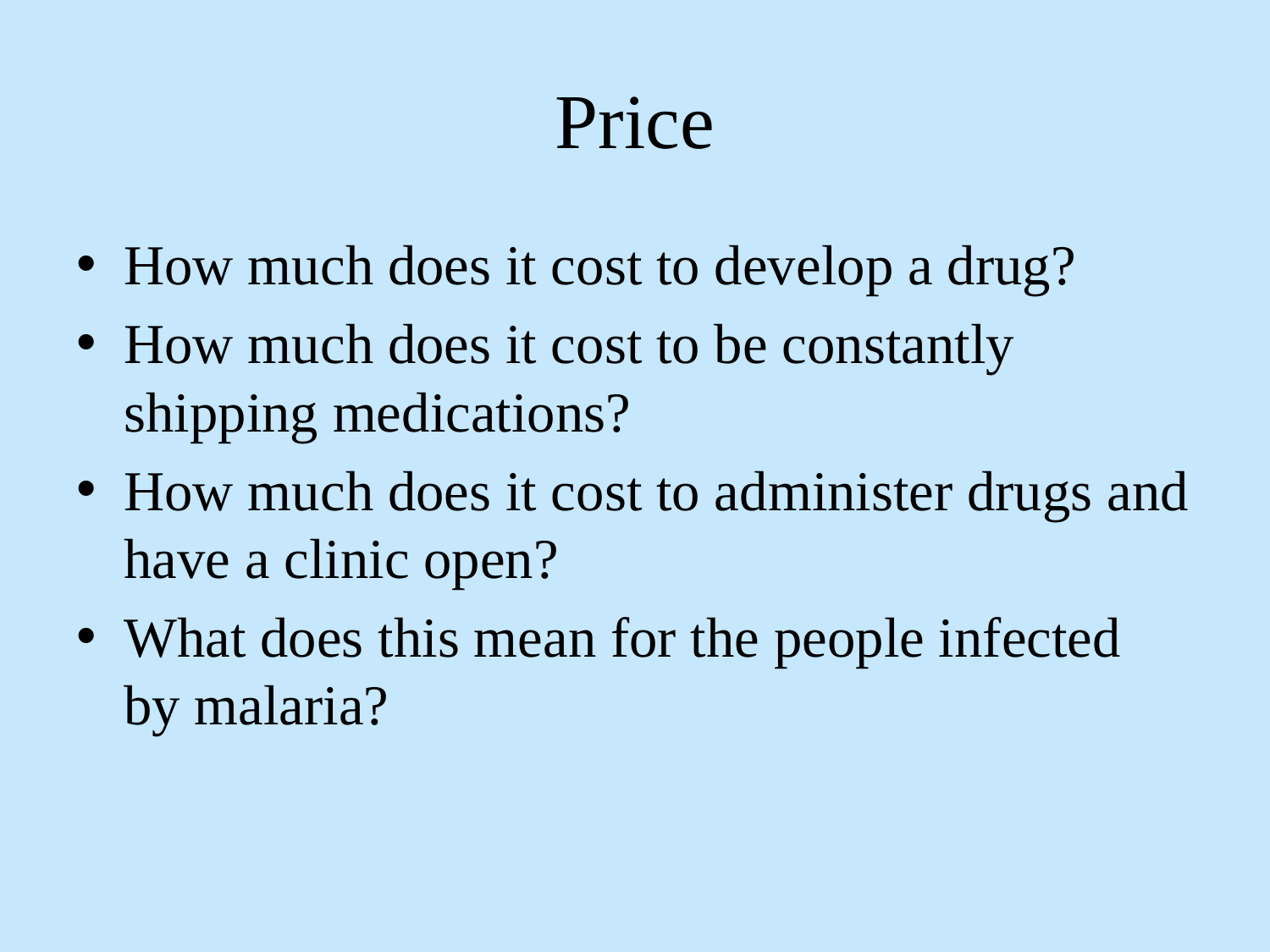

# Price
How much does it cost to develop a drug?
How much does it cost to be constantly shipping medications?
How much does it cost to administer drugs and have a clinic open?
What does this mean for the people infected by malaria?